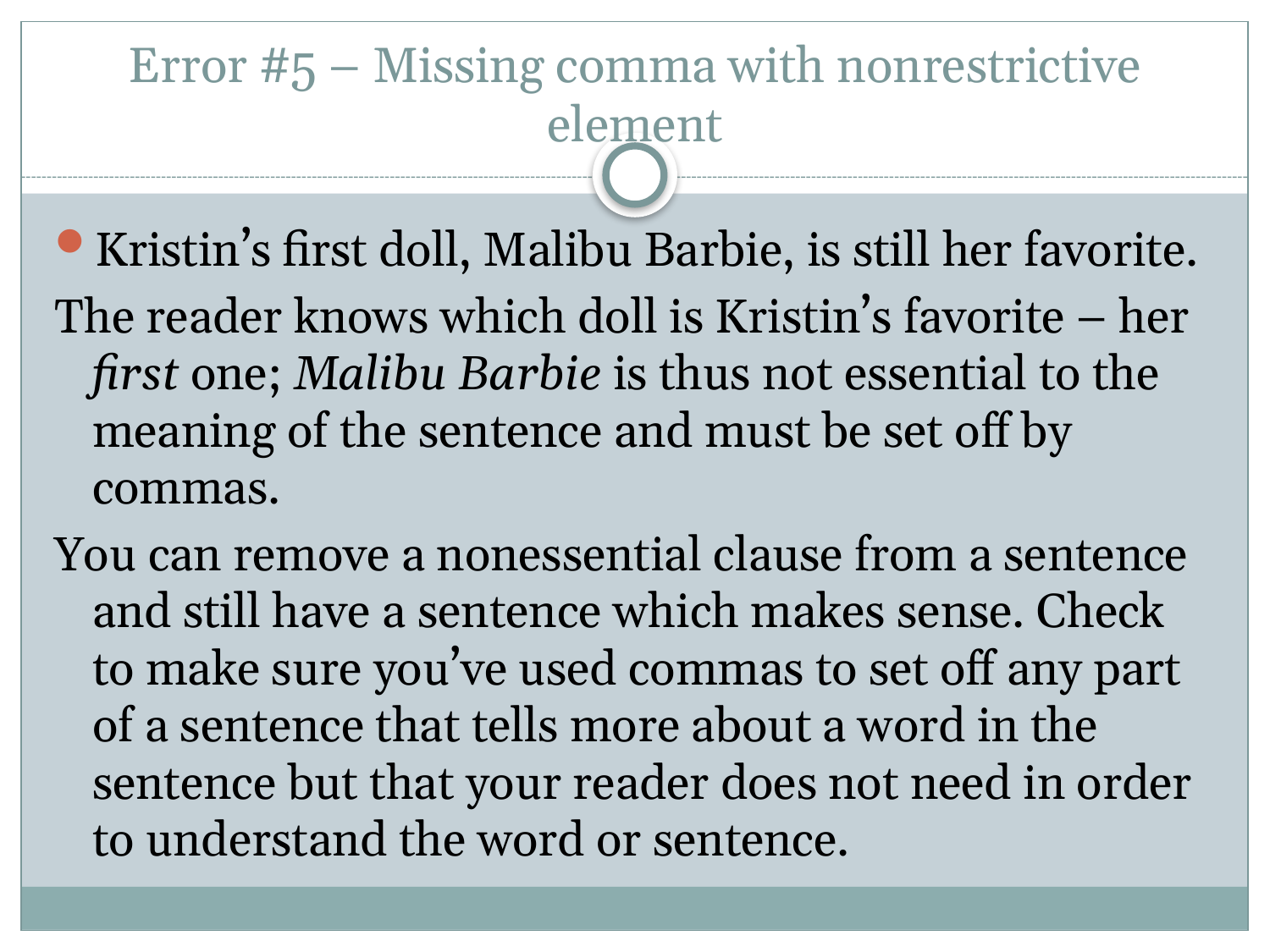

# Error #5 – Missing comma with nonrestrictive element
Kristin’s first doll, Malibu Barbie, is still her favorite.
The reader knows which doll is Kristin’s favorite – her first one; Malibu Barbie is thus not essential to the meaning of the sentence and must be set off by commas.
You can remove a nonessential clause from a sentence and still have a sentence which makes sense. Check to make sure you’ve used commas to set off any part of a sentence that tells more about a word in the sentence but that your reader does not need in order to understand the word or sentence.